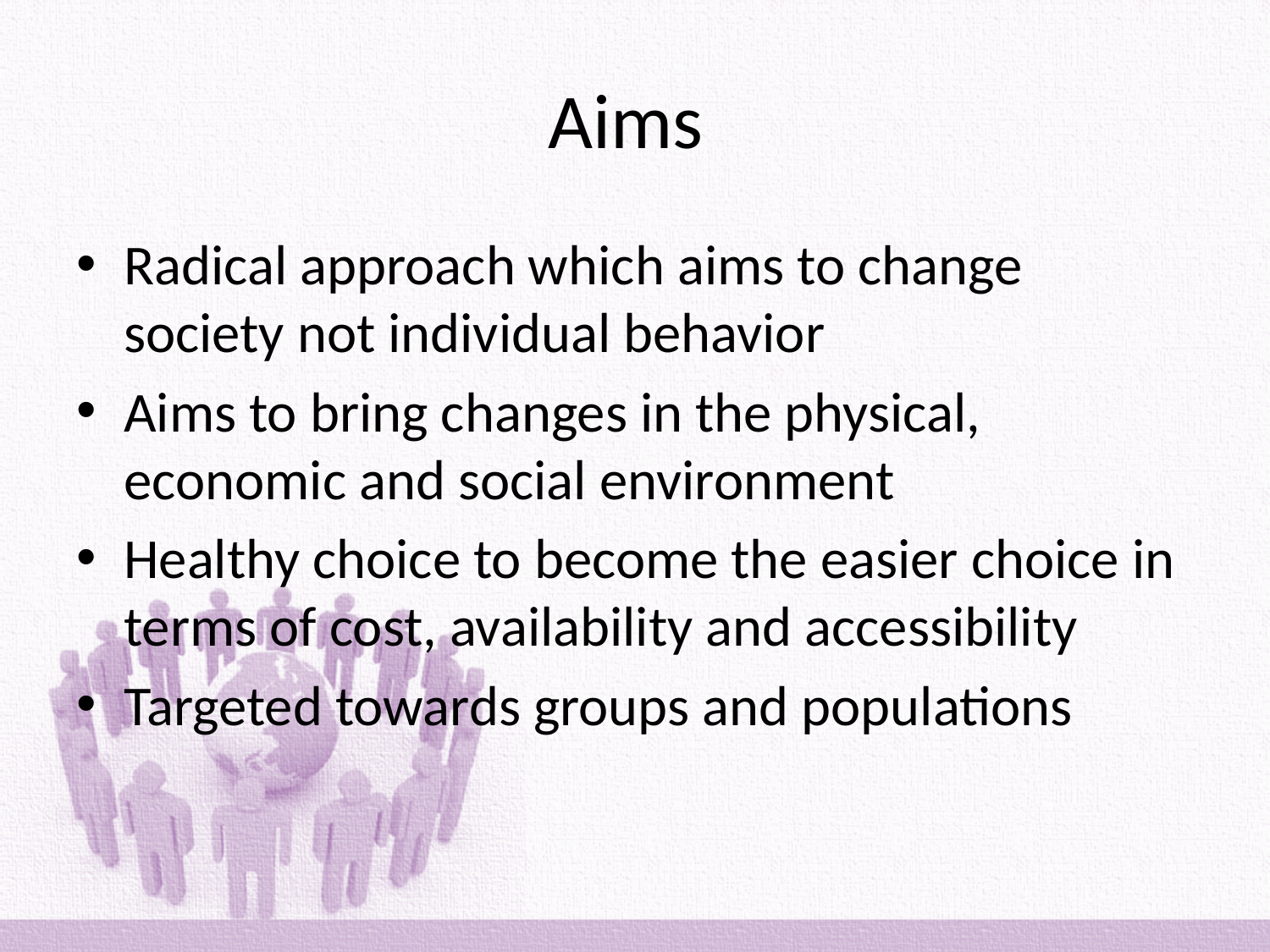

# Aims
Radical approach which aims to change society not individual behavior
Aims to bring changes in the physical, economic and social environment
Healthy choice to become the easier choice in terms of cost, availability and accessibility
Targeted towards groups and populations